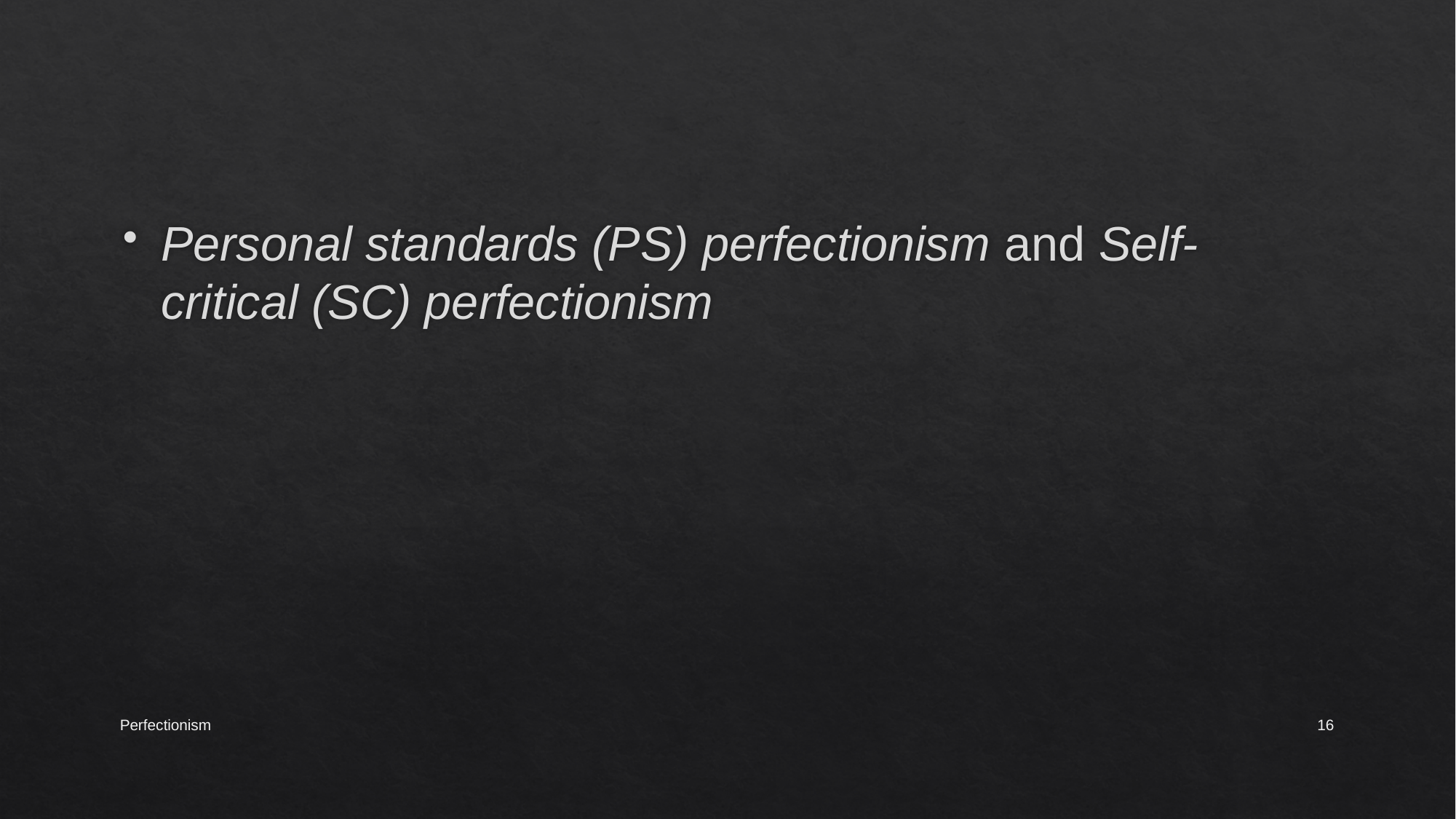

#
Personal standards (PS) perfectionism and Self-critical (SC) perfectionism

Perfectionism
16